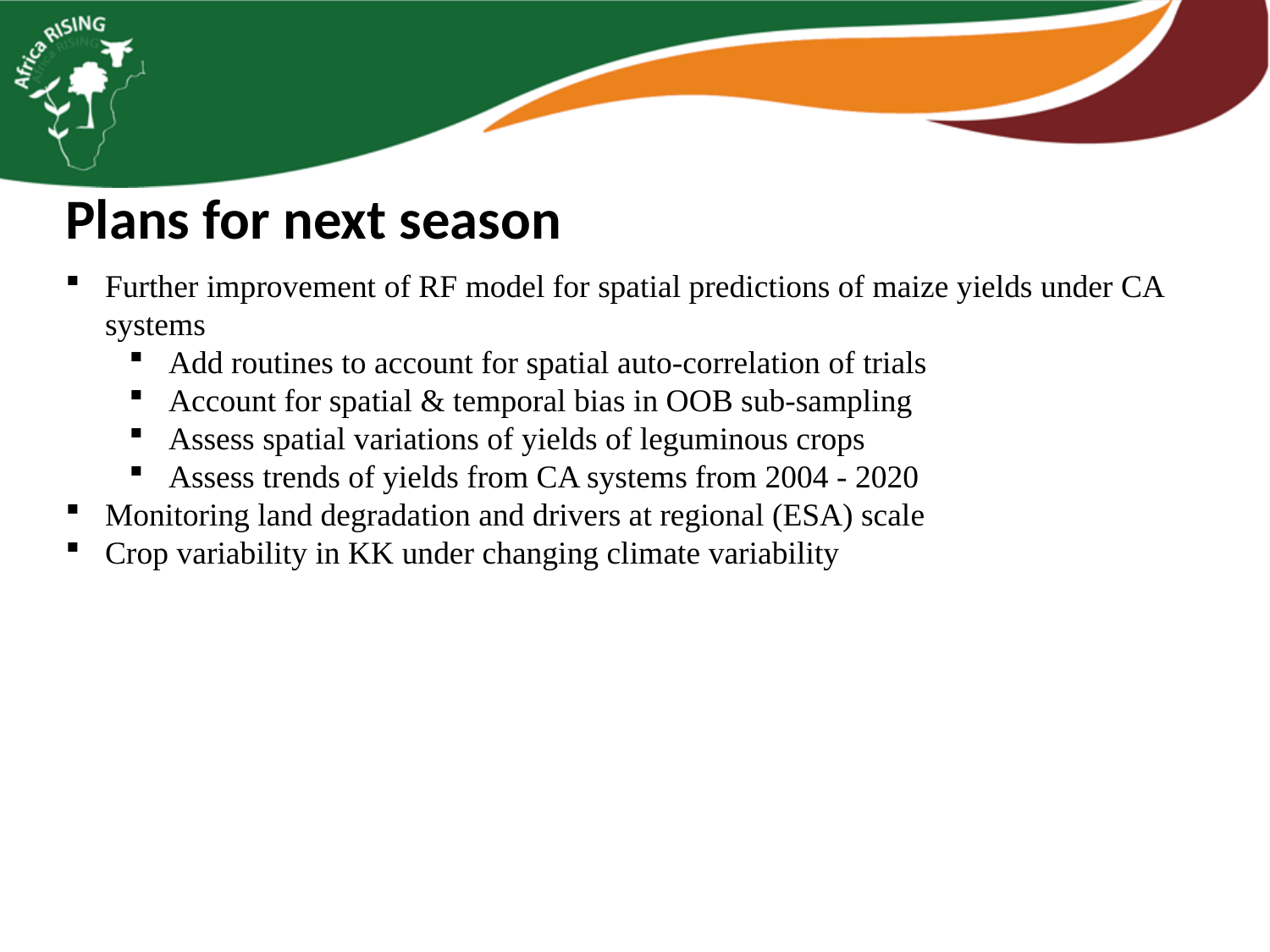

# Plans for next season
Further improvement of RF model for spatial predictions of maize yields under CA systems
Add routines to account for spatial auto-correlation of trials
Account for spatial & temporal bias in OOB sub-sampling
Assess spatial variations of yields of leguminous crops
Assess trends of yields from CA systems from 2004 - 2020
Monitoring land degradation and drivers at regional (ESA) scale
Crop variability in KK under changing climate variability